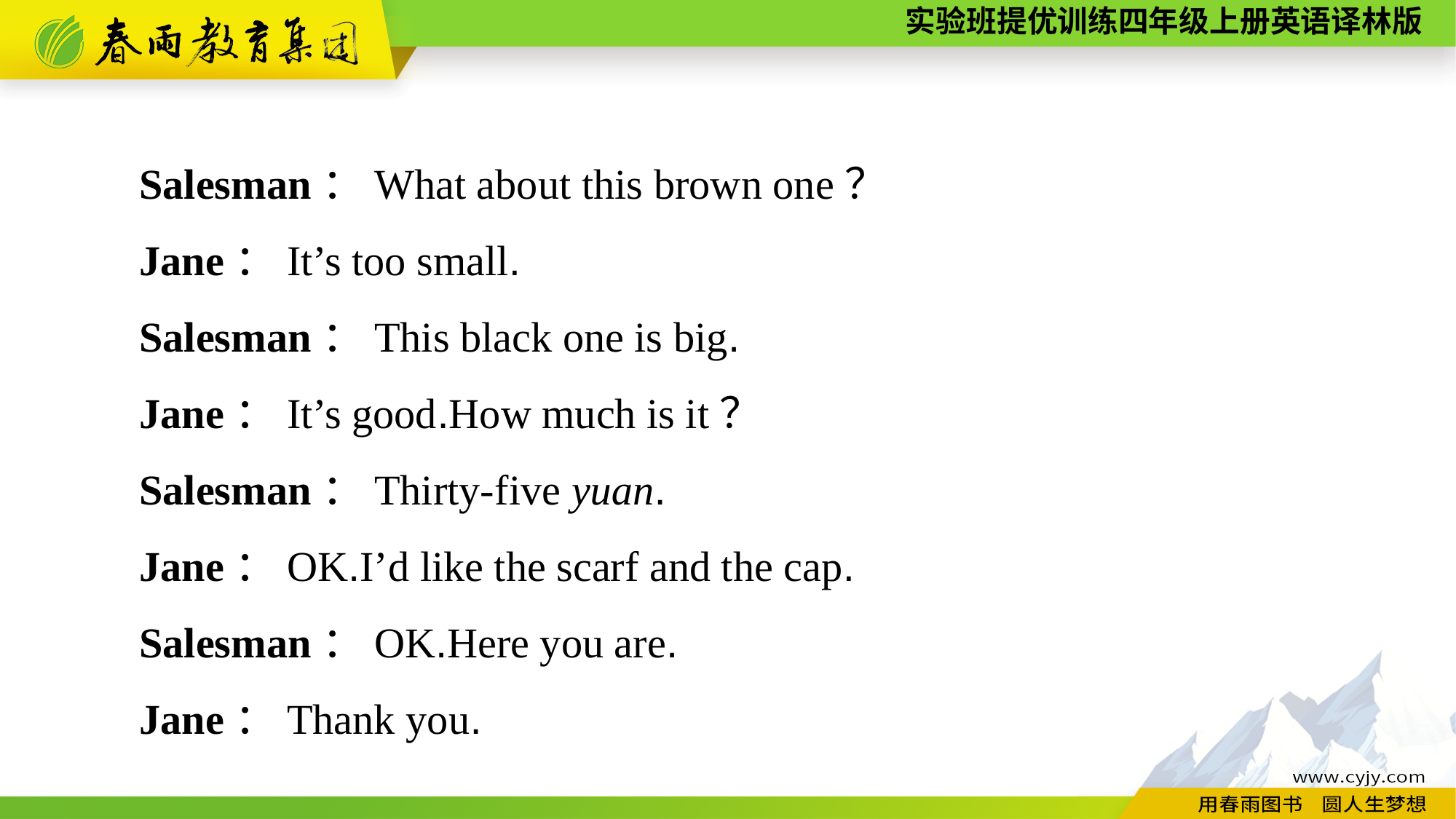

Salesman：What about this brown one？
Jane：It’s too small.
Salesman：This black one is big.
Jane：It’s good.How much is it？
Salesman：Thirty-five yuan.
Jane：OK.I’d like the scarf and the cap.
Salesman：OK.Here you are.
Jane：Thank you.